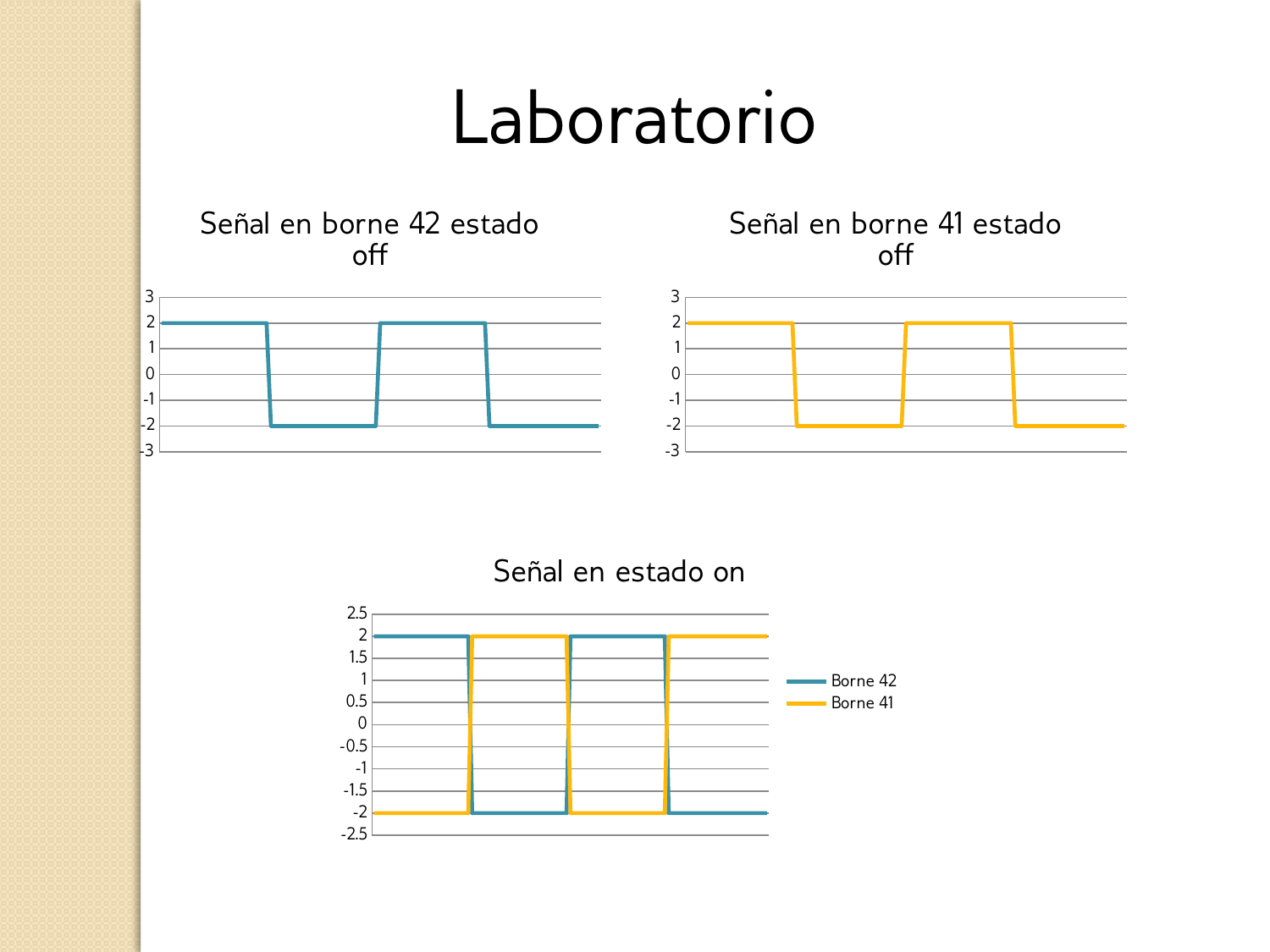

Laboratorio

### Chart: Señal en borne 42 estado off

| Category |  |  |
|---|---|---|

### Chart: Señal en borne 41 estado off

| Category |  |
|---|---|

### Chart: Señal en estado on

| Category |  |  |
|---|---|---|